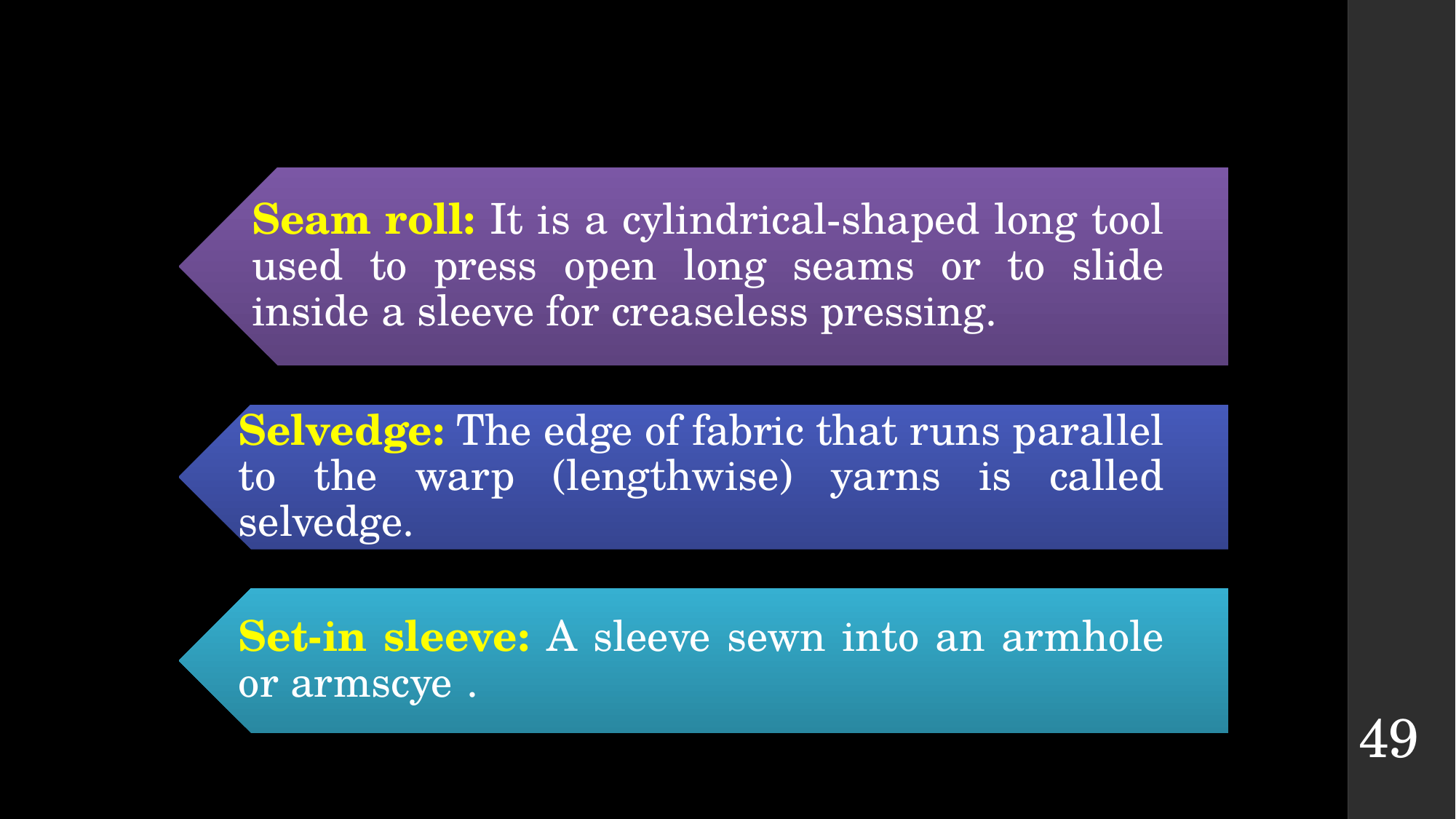

Seam roll: It is a cylindrical-shaped long tool used to press open long seams or to slide inside a sleeve for creaseless pressing.
Selvedge: The edge of fabric that runs parallel to the warp (lengthwise) yarns is called selvedge.
Set-in sleeve: A sleeve sewn into an armhole or armscye .
49